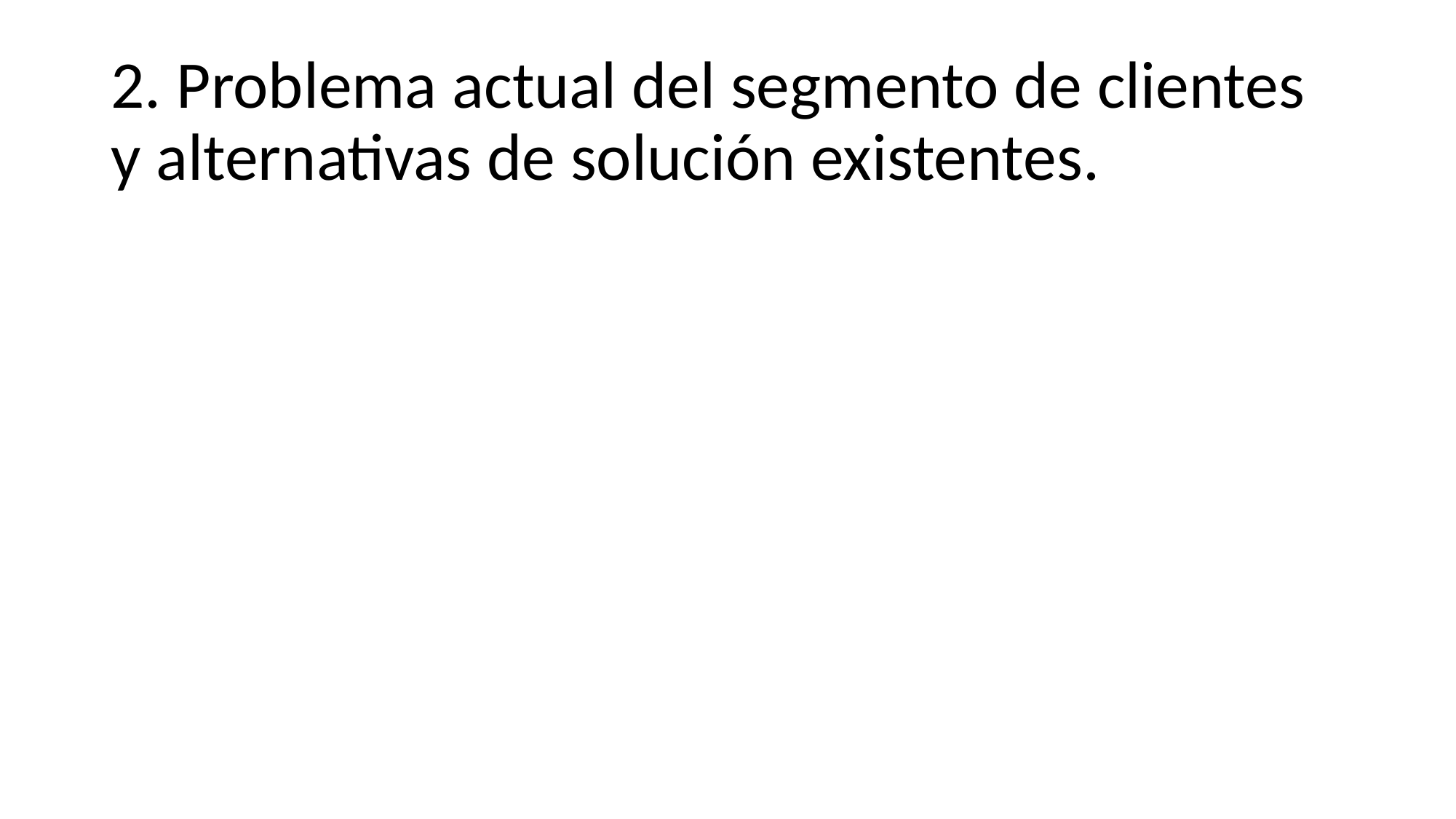

# 2. Problema actual del segmento de clientes y alternativas de solución existentes.